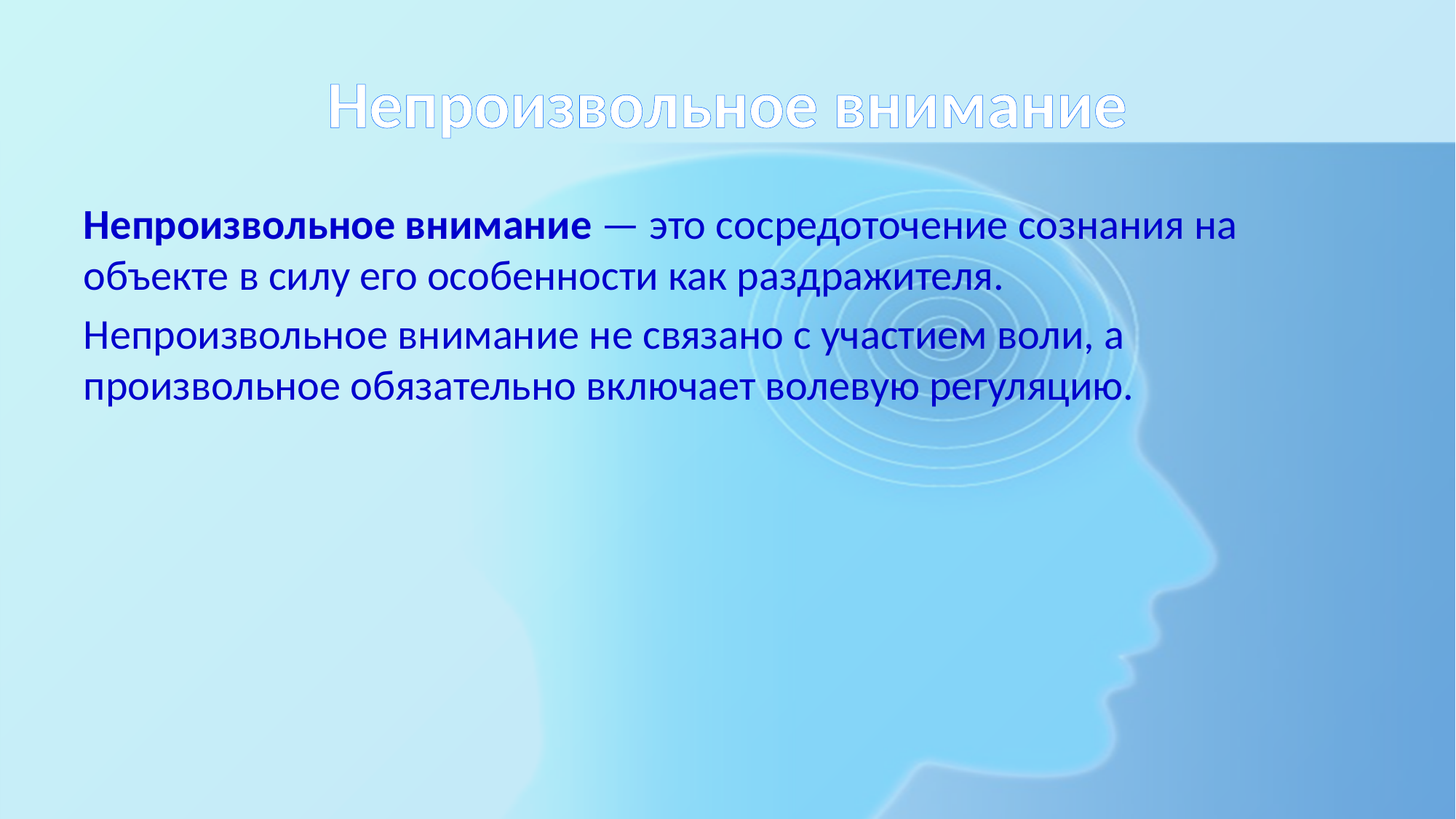

# Непроизвольное внимание
Непроизвольное внимание — это сосредоточение сознания на объекте в силу его особенности как раздражителя.
Непроизвольное внимание не связано с участием воли, а произвольное обязательно включает волевую регуляцию.